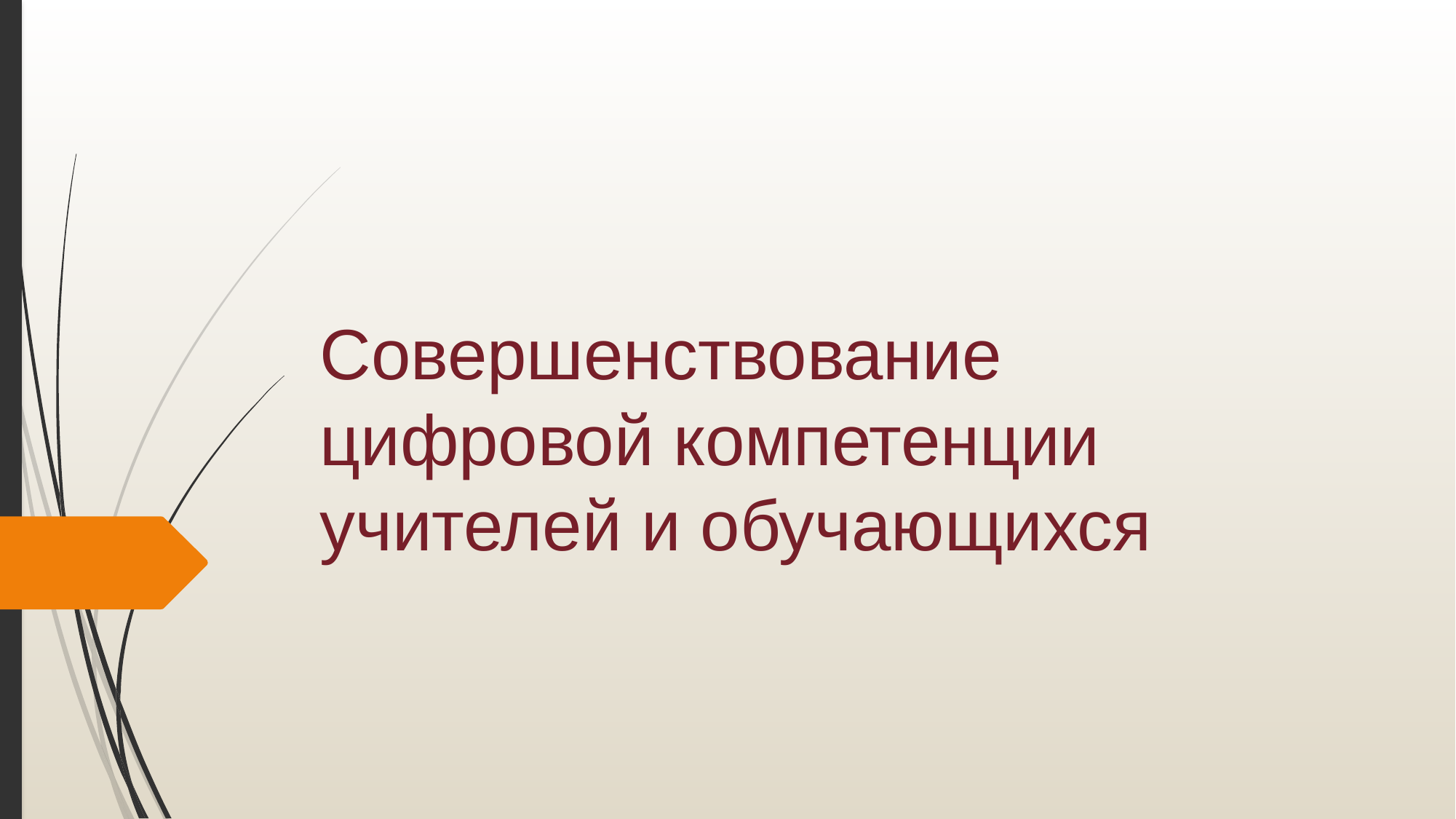

# Совершенствование цифровой компетенции учителей и обучающихся